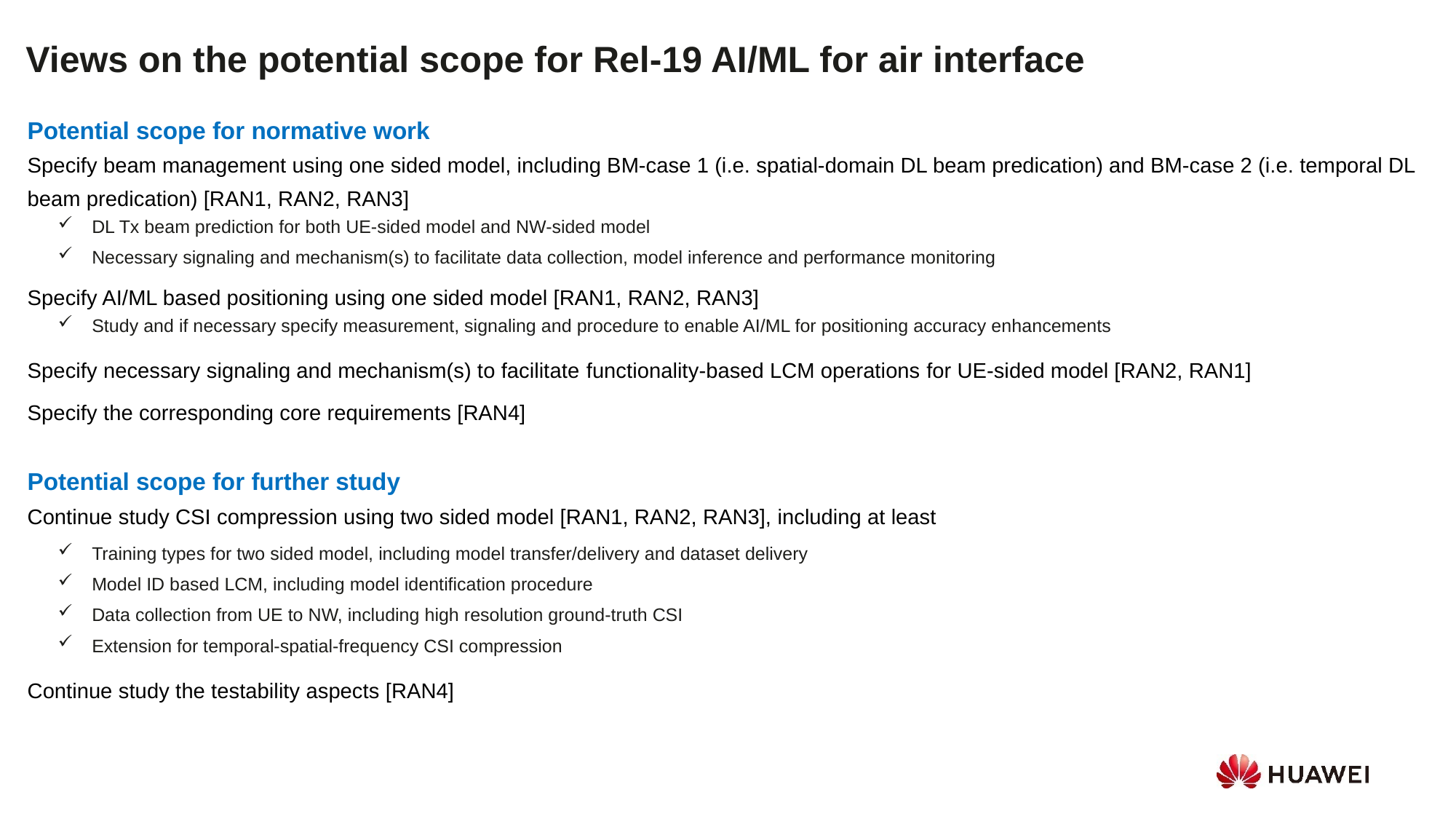

Views on the potential scope for Rel-19 AI/ML for air interface

Potential scope for normative work
Specify beam management using one sided model, including BM-case 1 (i.e. spatial-domain DL beam predication) and BM-case 2 (i.e. temporal DL beam predication) [RAN1, RAN2, RAN3]
DL Tx beam prediction for both UE-sided model and NW-sided model
Necessary signaling and mechanism(s) to facilitate data collection, model inference and performance monitoring
Specify AI/ML based positioning using one sided model [RAN1, RAN2, RAN3]
Study and if necessary specify measurement, signaling and procedure to enable AI/ML for positioning accuracy enhancements
Specify necessary signaling and mechanism(s) to facilitate functionality-based LCM operations for UE-sided model [RAN2, RAN1]
Specify the corresponding core requirements [RAN4]
Potential scope for further study
Continue study CSI compression using two sided model [RAN1, RAN2, RAN3], including at least
Training types for two sided model, including model transfer/delivery and dataset delivery
Model ID based LCM, including model identification procedure
Data collection from UE to NW, including high resolution ground-truth CSI
Extension for temporal-spatial-frequency CSI compression
Continue study the testability aspects [RAN4]